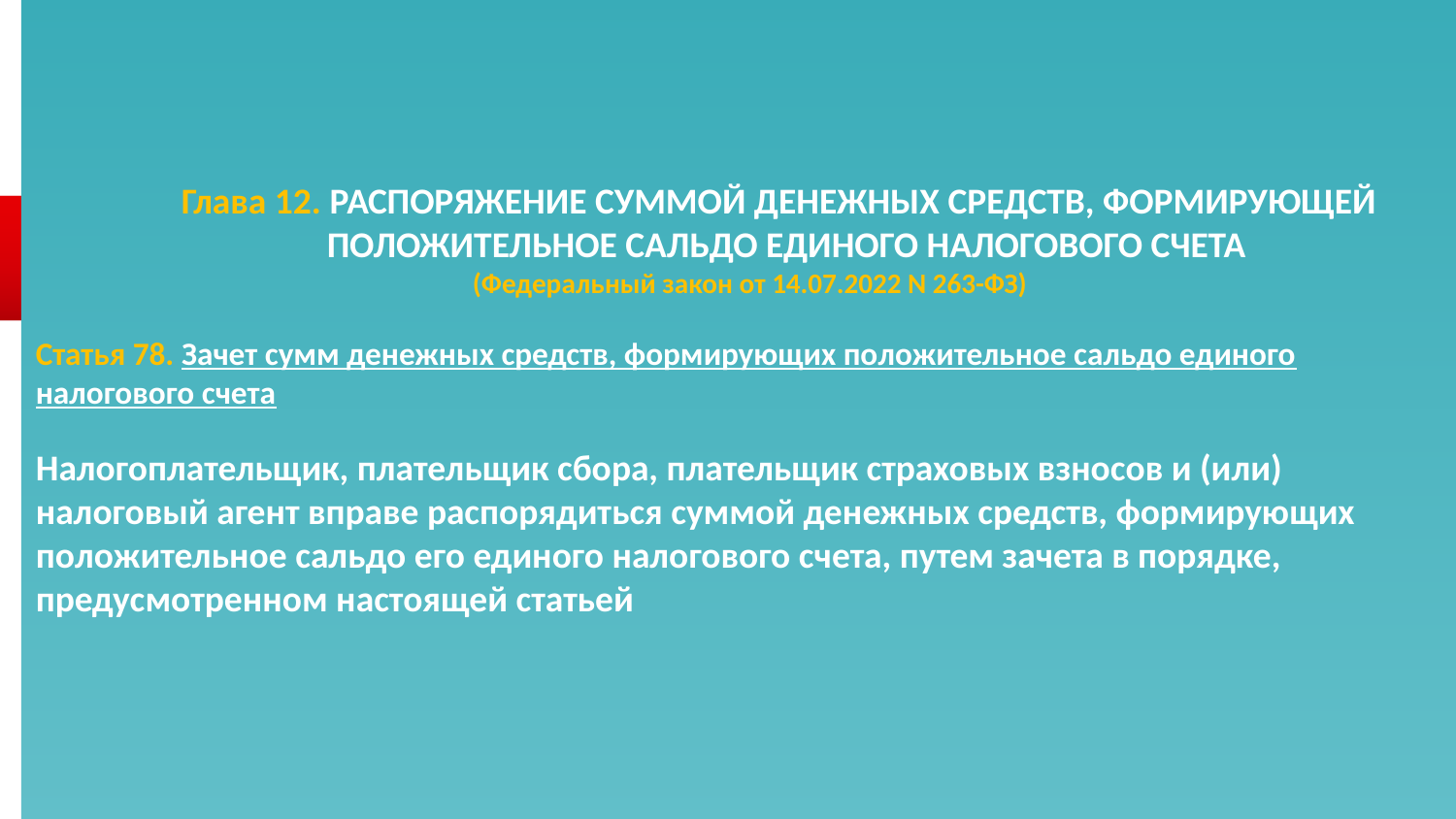

# Глава 12. РАСПОРЯЖЕНИЕ СУММОЙ ДЕНЕЖНЫХ СРЕДСТВ, ФОРМИРУЮЩЕЙ ПОЛОЖИТЕЛЬНОЕ САЛЬДО ЕДИНОГО НАЛОГОВОГО СЧЕТА (Федеральный закон от 14.07.2022 N 263-ФЗ) Статья 78. Зачет сумм денежных средств, формирующих положительное сальдо единого налогового счета Налогоплательщик, плательщик сбора, плательщик страховых взносов и (или) налоговый агент вправе распорядиться суммой денежных средств, формирующих положительное сальдо его единого налогового счета, путем зачета в порядке, предусмотренном настоящей статьей